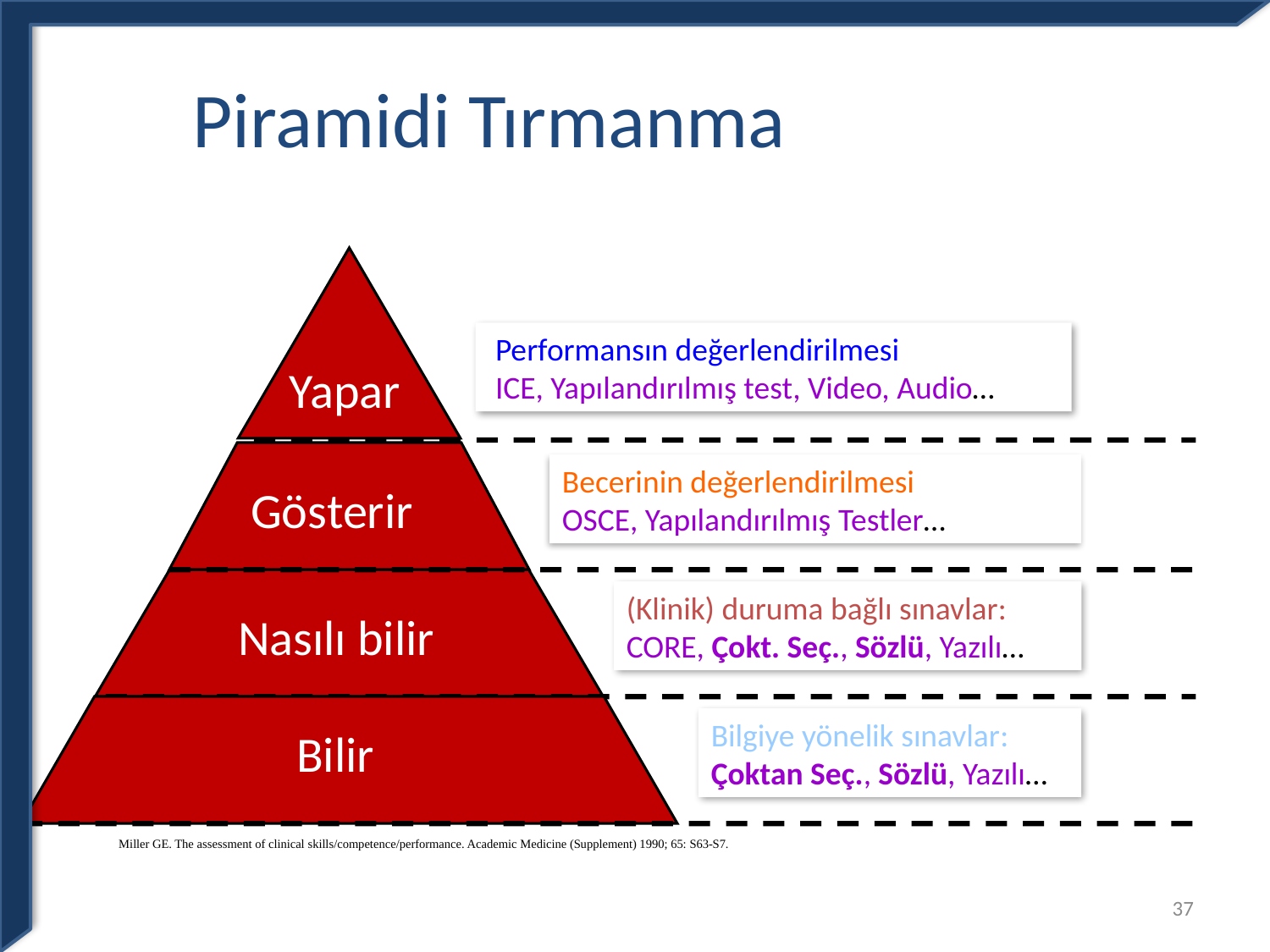

Piramidi Tırmanma

Yapar
 Performansın değerlendirilmesi
 ICE, Yapılandırılmış test, Video, Audio…

Does

Gösterir
Becerinin değerlendirilmesi
OSCE, Yapılandırılmış Testler…

Shows how

Nasılı bilir
(Klinik) duruma bağlı sınavlar:
CORE, Çokt. Seç., Sözlü, Yazılı…

Knows how

Bilir
Bilgiye yönelik sınavlar:
Çoktan Seç., Sözlü, Yazılı…

Miller GE. The assessment of clinical skills/competence/performance. Academic Medicine (Supplement) 1990; 65: S63-S7.

37